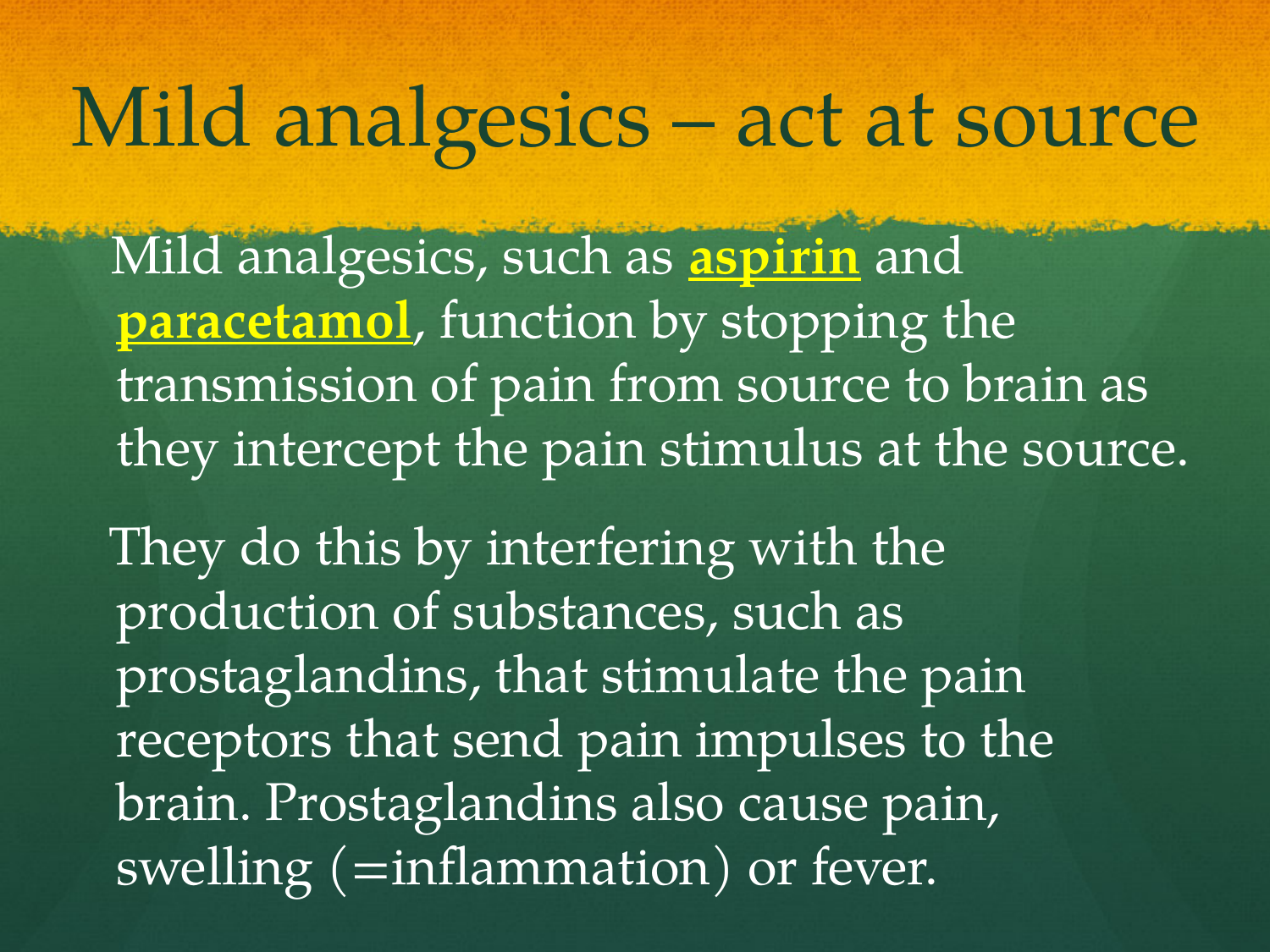

# Mild analgesics – act at source
    Mild analgesics, such as aspirin and paracetamol, function by stopping the transmission of pain from source to brain as they intercept the pain stimulus at the source.
   They do this by interfering with the production of substances, such as prostaglandins, that stimulate the pain receptors that send pain impulses to the brain. Prostaglandins also cause pain, swelling (=inflammation) or fever.